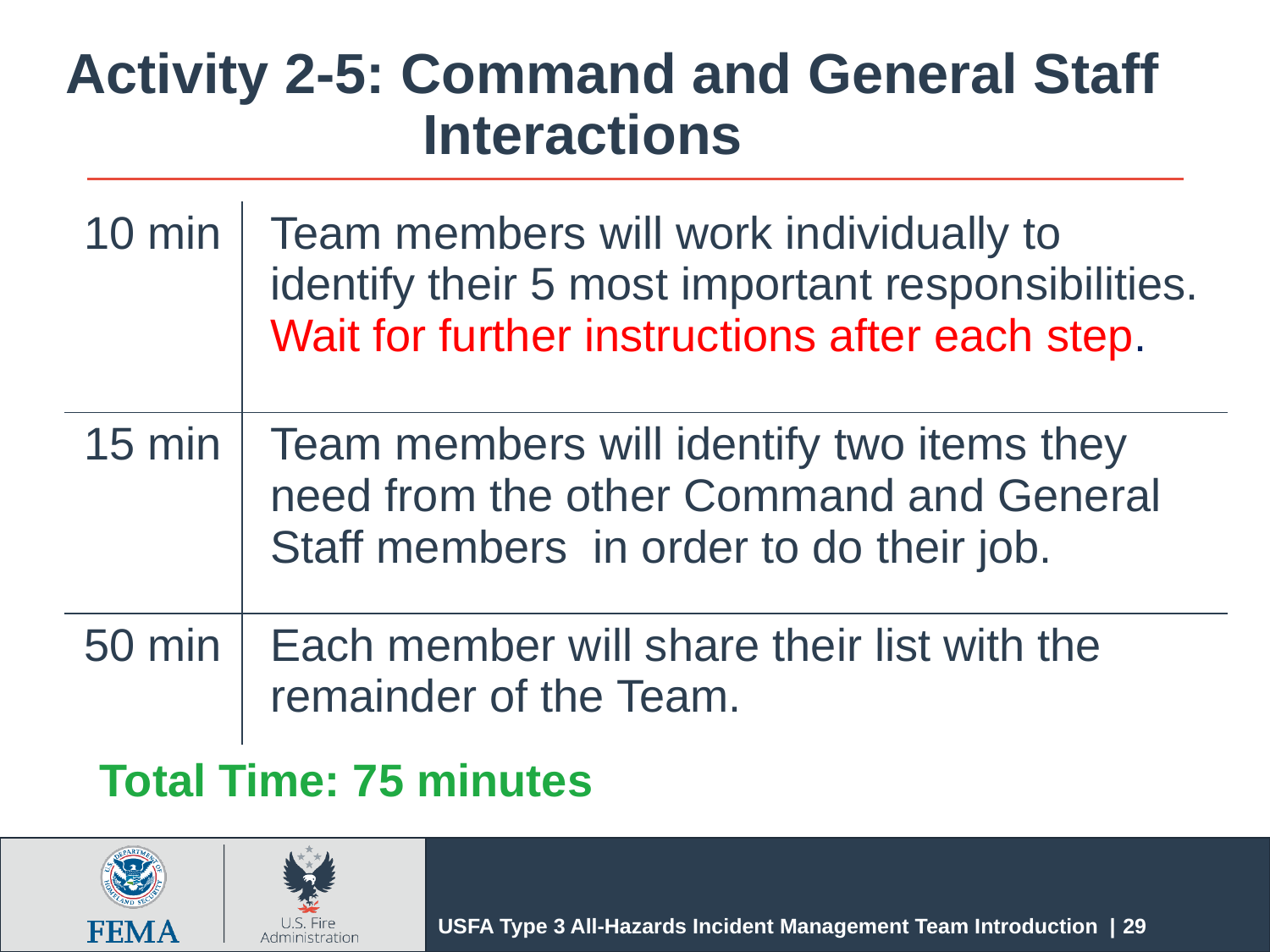

# Activity 2-5: Command and General Staff Interactions
| 10 min | Team members will work individually to identify their 5 most important responsibilities. Wait for further instructions after each step. |
| --- | --- |
| 15 min | Team members will identify two items they need from the other Command and General Staff members in order to do their job. |
| 50 min | Each member will share their list with the remainder of the Team. |
Total Time: 75 minutes
USFA Type 3 All-Hazards Incident Management Team Introduction  | 29